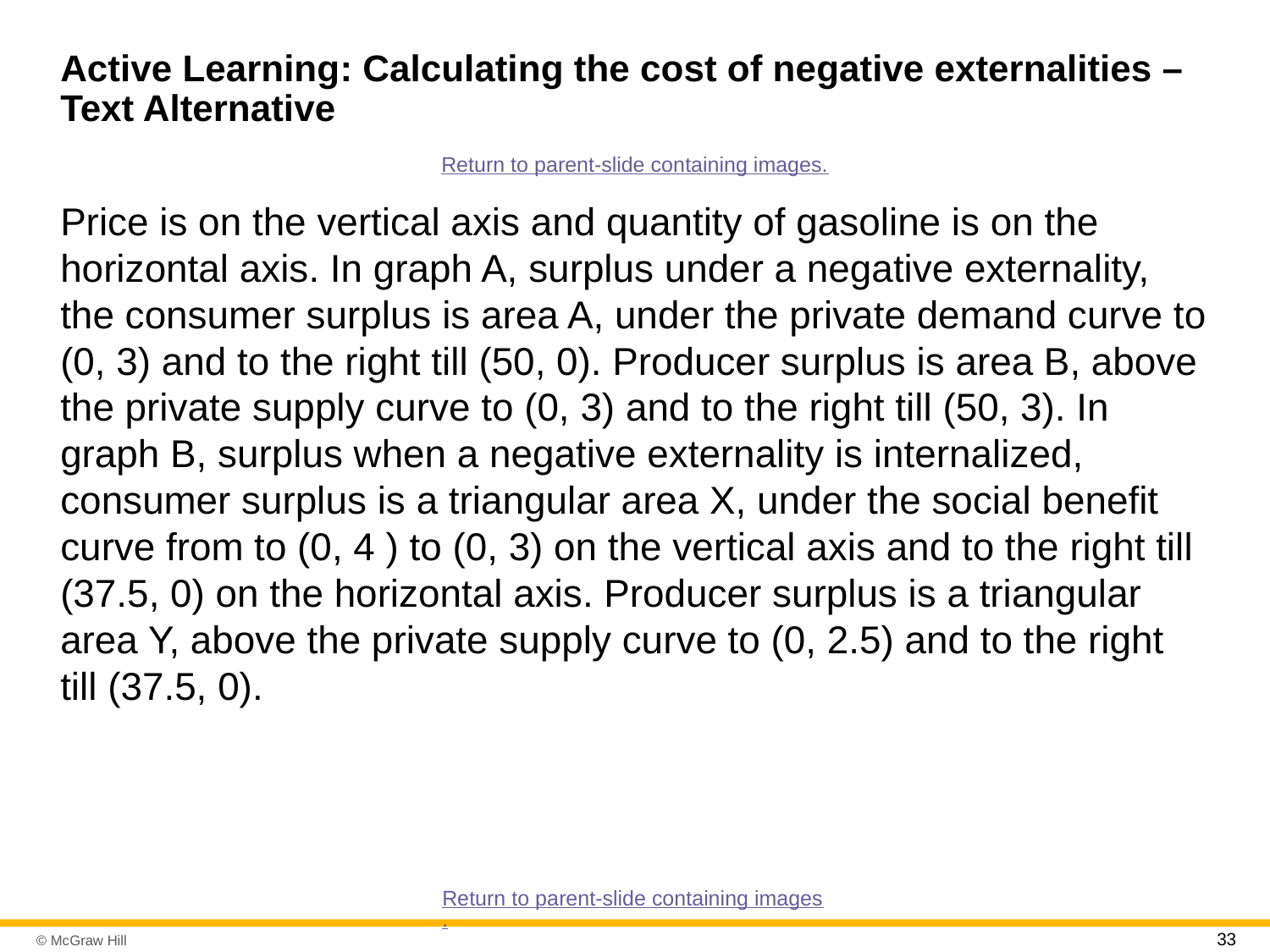

# Active Learning: Calculating the cost of negative externalities – Text Alternative
Return to parent-slide containing images.
Price is on the vertical axis and quantity of gasoline is on the horizontal axis. In graph A, surplus under a negative externality, the consumer surplus is area A, under the private demand curve to (0, 3) and to the right till (50, 0). Producer surplus is area B, above the private supply curve to (0, 3) and to the right till (50, 3). In graph B, surplus when a negative externality is internalized, consumer surplus is a triangular area X, under the social benefit curve from to (0, 4 ) to (0, 3) on the vertical axis and to the right till (37.5, 0) on the horizontal axis. Producer surplus is a triangular area Y, above the private supply curve to (0, 2.5) and to the right till (37.5, 0).
Return to parent-slide containing images.